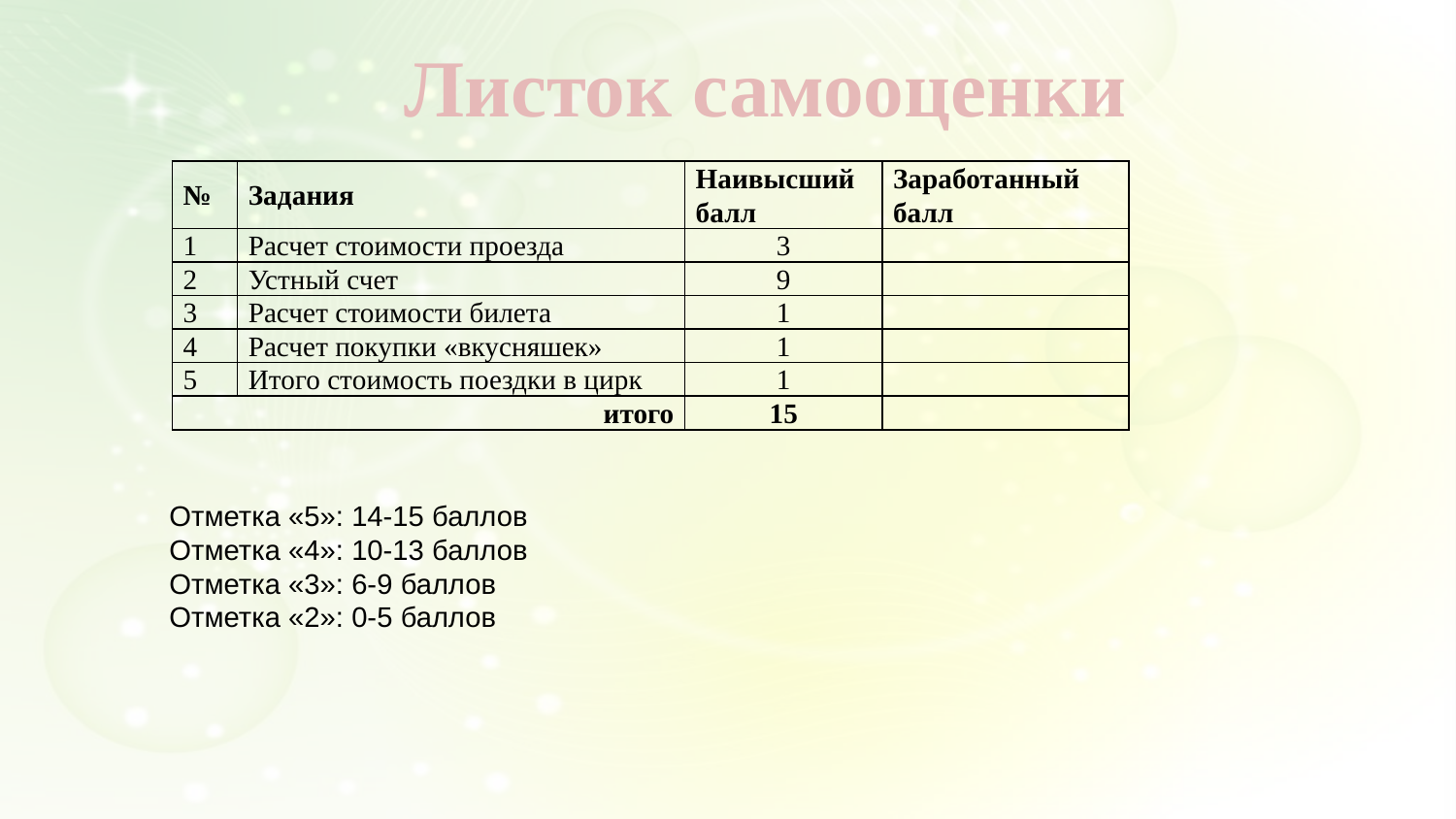

Листок самооценки
| № | Задания | Наивысший балл | Заработанный балл |
| --- | --- | --- | --- |
| 1 | Расчет стоимости проезда | 3 |  |
| 2 | Устный счет | 9 |  |
| 3 | Расчет стоимости билета | 1 |  |
| 4 | Расчет покупки «вкусняшек» | 1 |  |
| 5 | Итого стоимость поездки в цирк | 1 |  |
| итого |  | 15 |  |
Отметка «5»: 14-15 баллов
Отметка «4»: 10-13 баллов
Отметка «3»: 6-9 баллов
Отметка «2»: 0-5 баллов